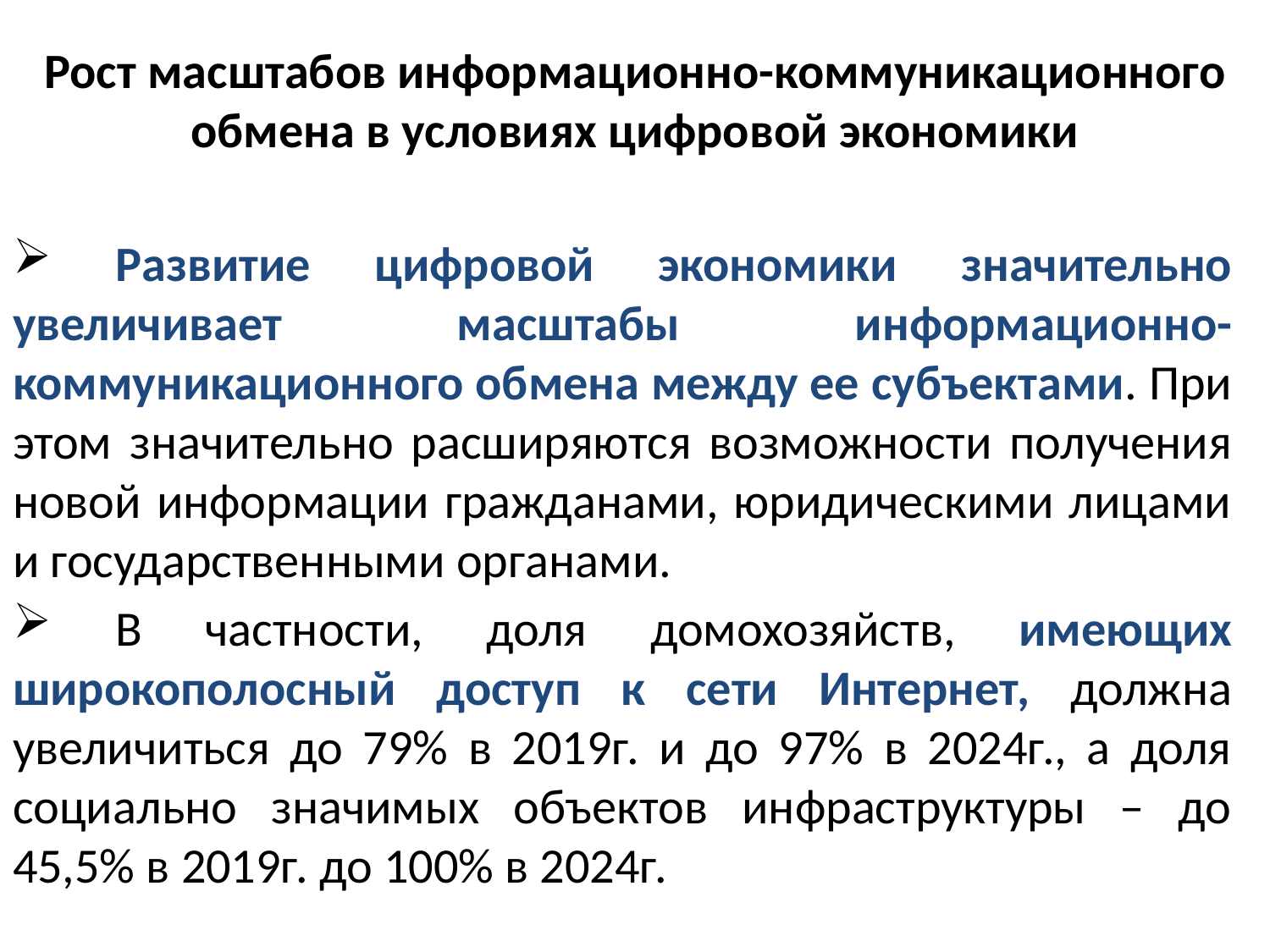

# Рост масштабов информационно-коммуникационного обмена в условиях цифровой экономики
 Развитие цифровой экономики значительно увеличивает масштабы информационно-коммуникационного обмена между ее субъектами. При этом значительно расширяются возможности получения новой информации гражданами, юридическими лицами и государственными органами.
 В частности, доля домохозяйств, имеющих широкополосный доступ к сети Интернет, должна увеличиться до 79% в 2019г. и до 97% в 2024г., а доля социально значимых объектов инфраструктуры – до 45,5% в 2019г. до 100% в 2024г.